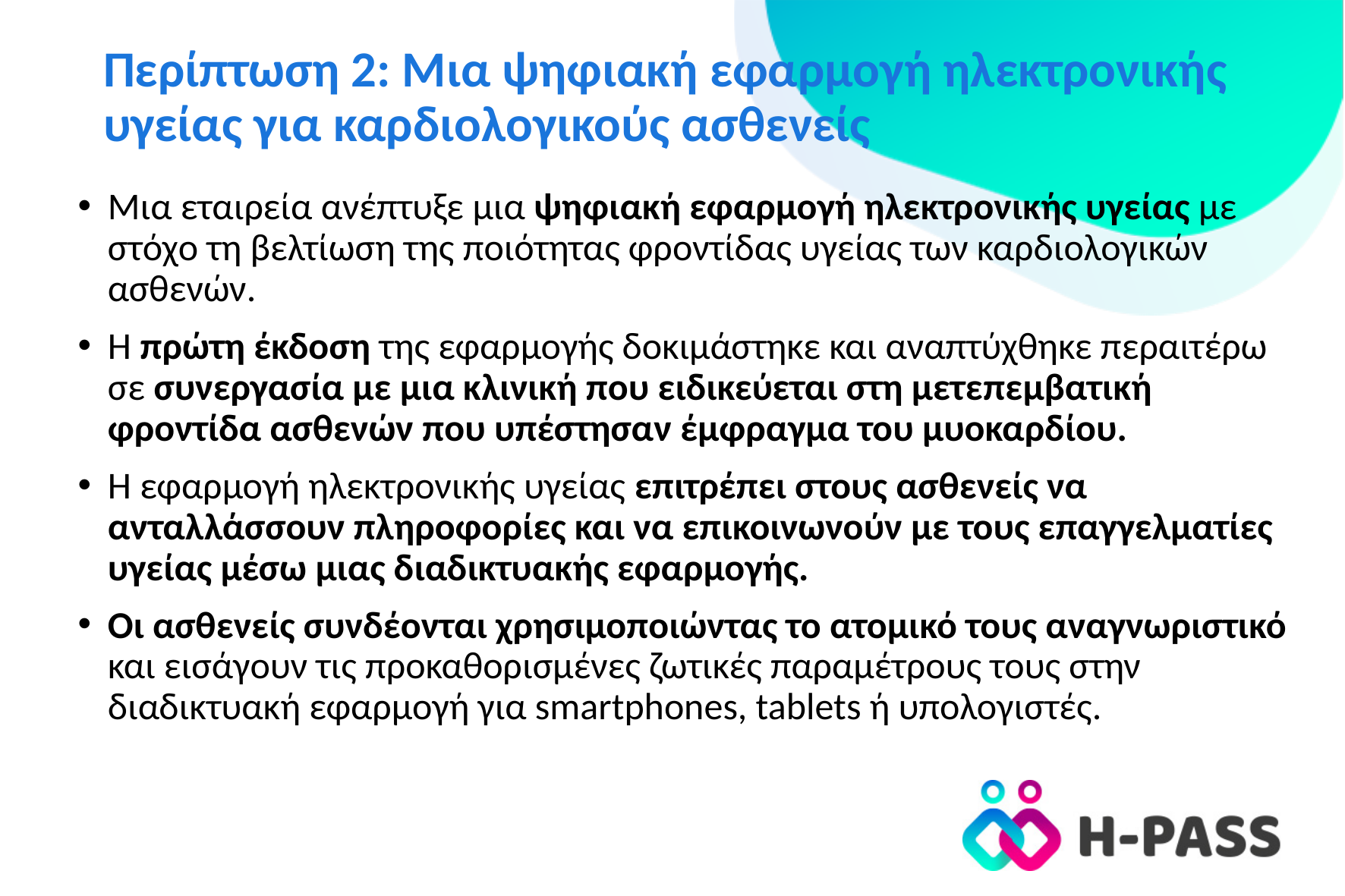

# Περίπτωση 2: Μια ψηφιακή εφαρμογή ηλεκτρονικής υγείας για καρδιολογικούς ασθενείς
Μια εταιρεία ανέπτυξε μια ψηφιακή εφαρμογή ηλεκτρονικής υγείας με στόχο τη βελτίωση της ποιότητας φροντίδας υγείας των καρδιολογικών ασθενών.
Η πρώτη έκδοση της εφαρμογής δοκιμάστηκε και αναπτύχθηκε περαιτέρω σε συνεργασία με μια κλινική που ειδικεύεται στη μετεπεμβατική φροντίδα ασθενών που υπέστησαν έμφραγμα του μυοκαρδίου.
Η εφαρμογή ηλεκτρονικής υγείας επιτρέπει στους ασθενείς να ανταλλάσσουν πληροφορίες και να επικοινωνούν με τους επαγγελματίες υγείας μέσω μιας διαδικτυακής εφαρμογής.
Οι ασθενείς συνδέονται χρησιμοποιώντας το ατομικό τους αναγνωριστικό και εισάγουν τις προκαθορισμένες ζωτικές παραμέτρους τους στην διαδικτυακή εφαρμογή για smartphones, tablets ή υπολογιστές.